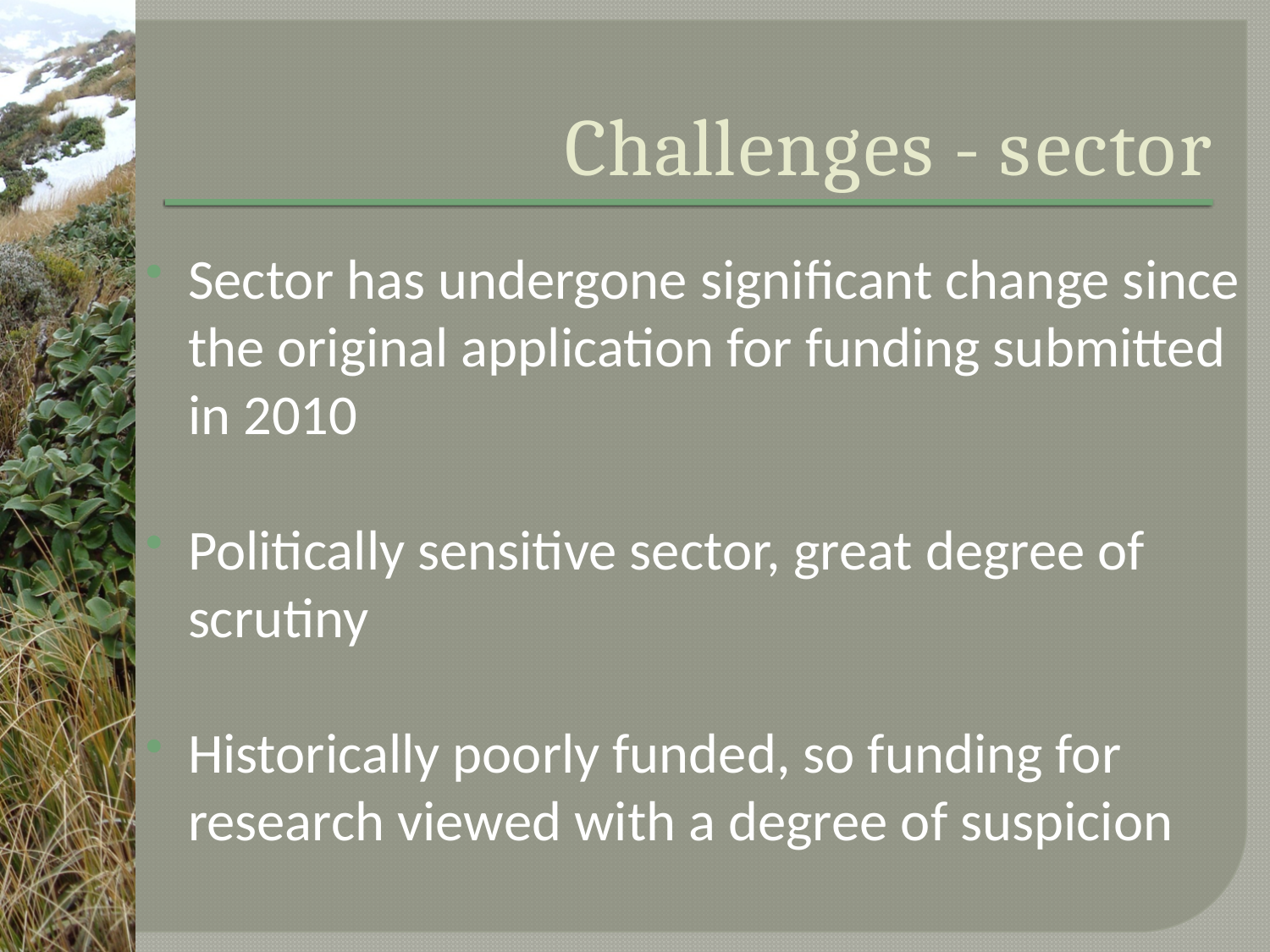

# Challenges - sector
Sector has undergone significant change since the original application for funding submitted in 2010

Politically sensitive sector, great degree of scrutiny

Historically poorly funded, so funding for research viewed with a degree of suspicion